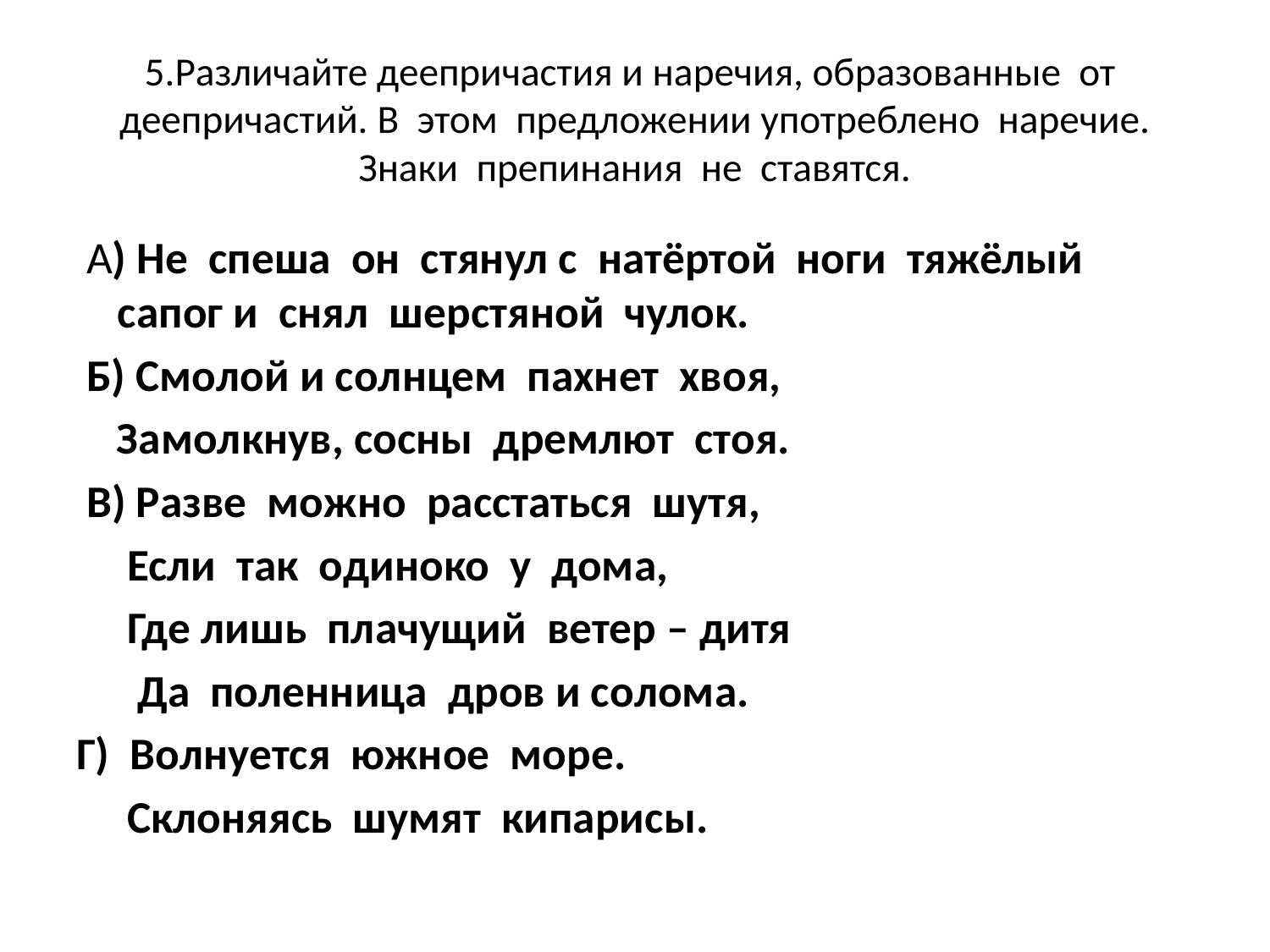

# 5.Различайте деепричастия и наречия, образованные  от  деепричастий. В  этом  предложении употреблено  наречие. Знаки  препинания  не  ставятся.
 А) Не  спеша  он  стянул с  натёртой  ноги  тяжёлый  сапог и  снял  шерстяной  чулок.
 Б) Смолой и солнцем  пахнет  хвоя,
    Замолкнув, сосны  дремлют  стоя.
 В) Разве  можно  расстаться  шутя,
     Если  так  одиноко  у  дома,
     Где лишь  плачущий  ветер – дитя
      Да  поленница  дров и солома.
Г)  Волнуется  южное  море.
     Склоняясь  шумят  кипарисы.